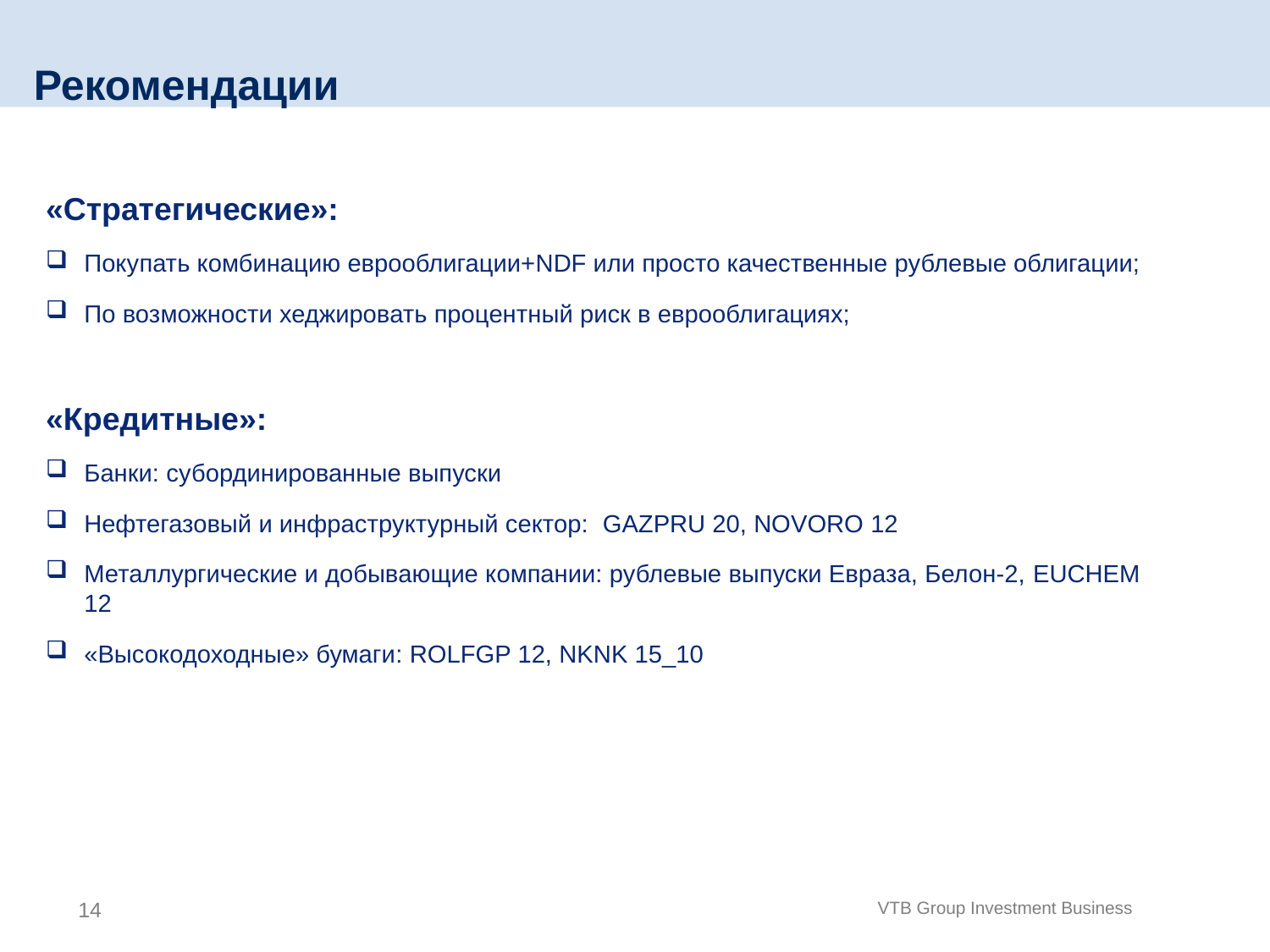

Рекомендации
«Стратегические»:
Покупать комбинацию еврооблигации+NDF или просто качественные рублевые облигации;
По возможности хеджировать процентный риск в еврооблигациях;

«Кредитные»:
Банки: субординированные выпуски
Нефтегазовый и инфраструктурный сектор:  GAZPRU 20, NOVORO 12
Металлургические и добывающие компании: рублевые выпуски Евраза, Белон-2, EUCHEM  12
«Высокодоходные» бумаги: ROLFGP 12, NKNK 15_10